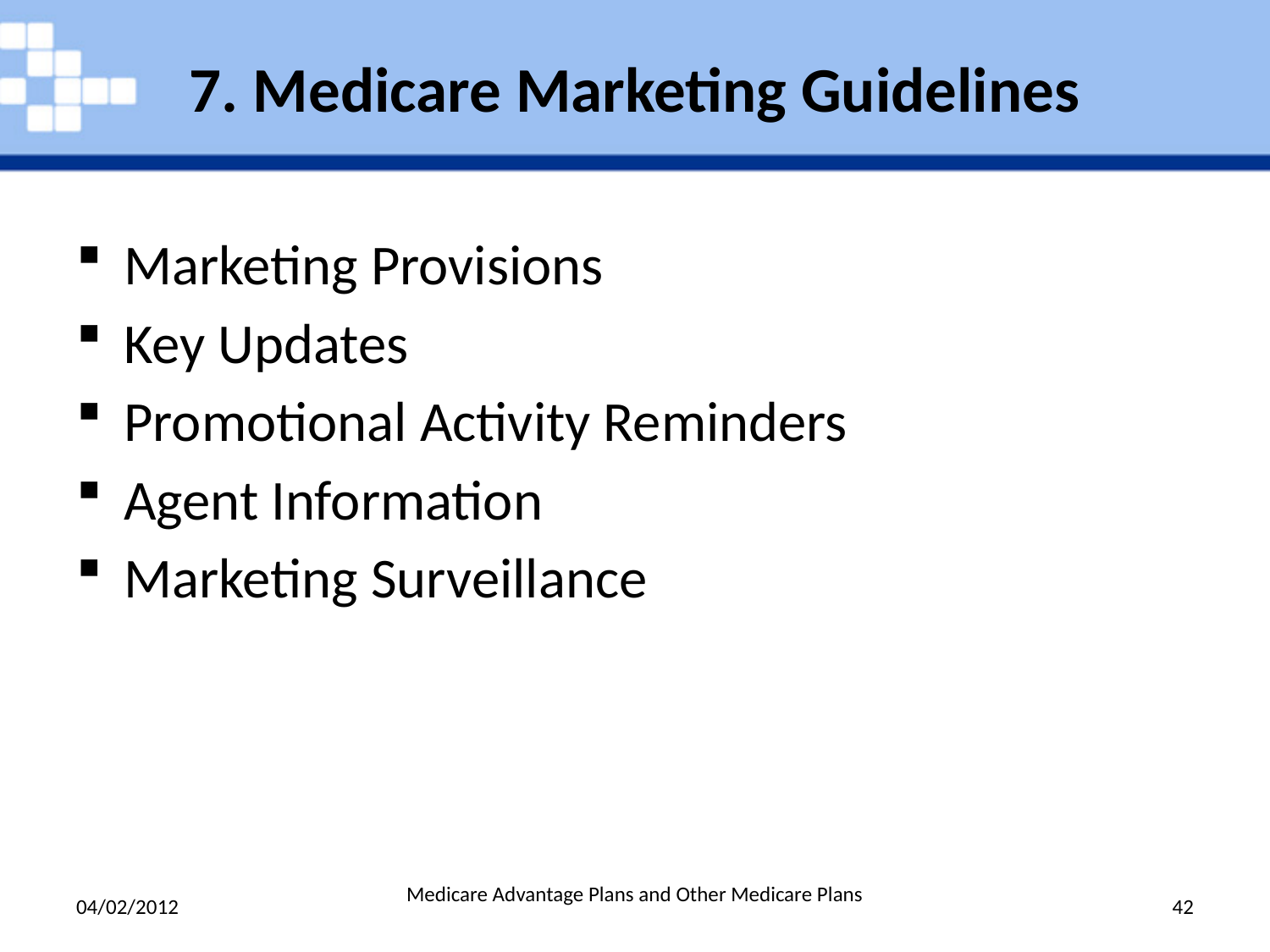

# 7. Medicare Marketing Guidelines
Marketing Provisions
Key Updates
Promotional Activity Reminders
Agent Information
Marketing Surveillance
04/02/2012
Medicare Advantage Plans and Other Medicare Plans

42